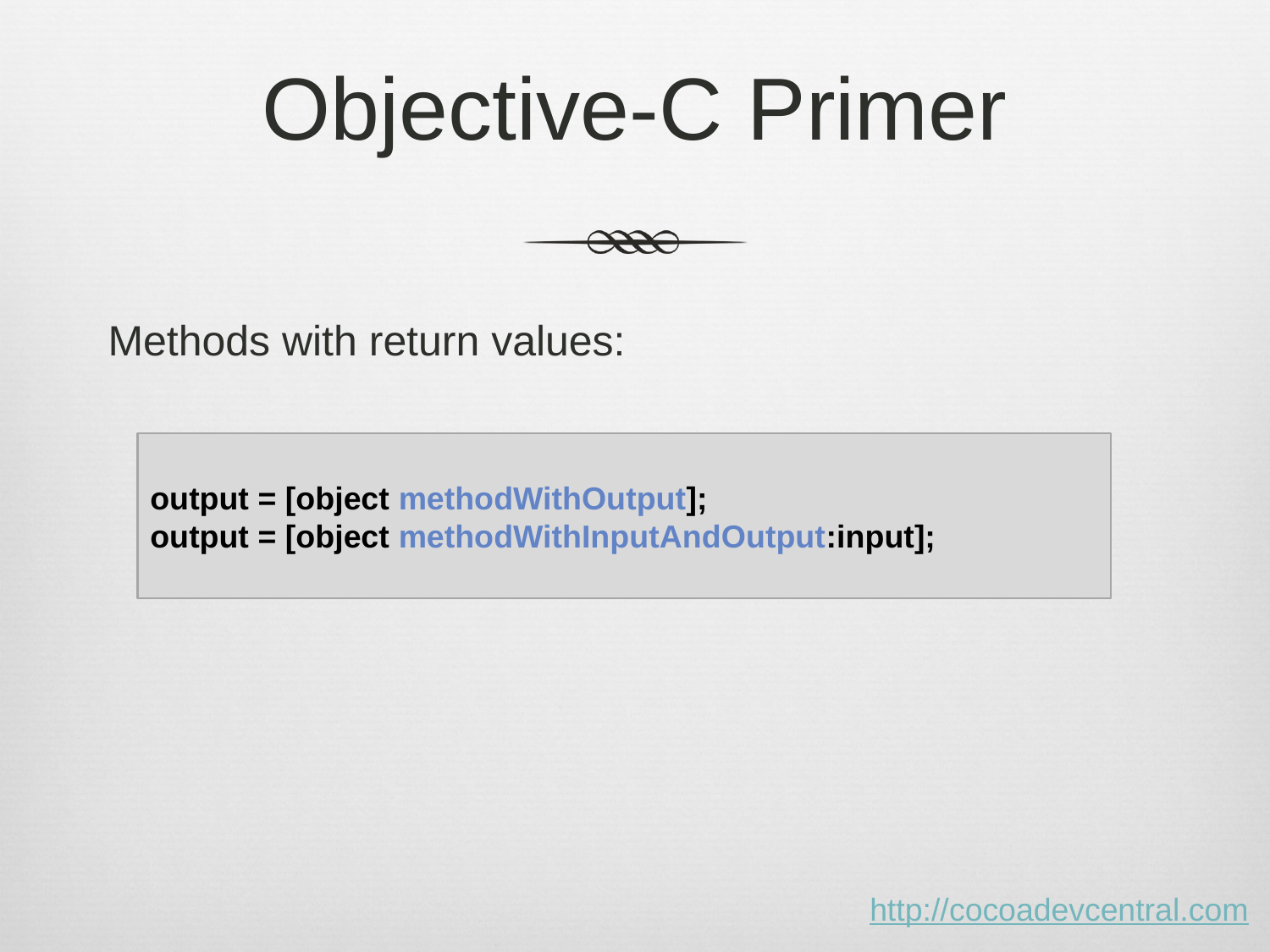

# Objective-C Primer
Methods with return values:

output = [object methodWithOutput];
output = [object methodWithInputAndOutput:input];

http://cocoadevcentral.com